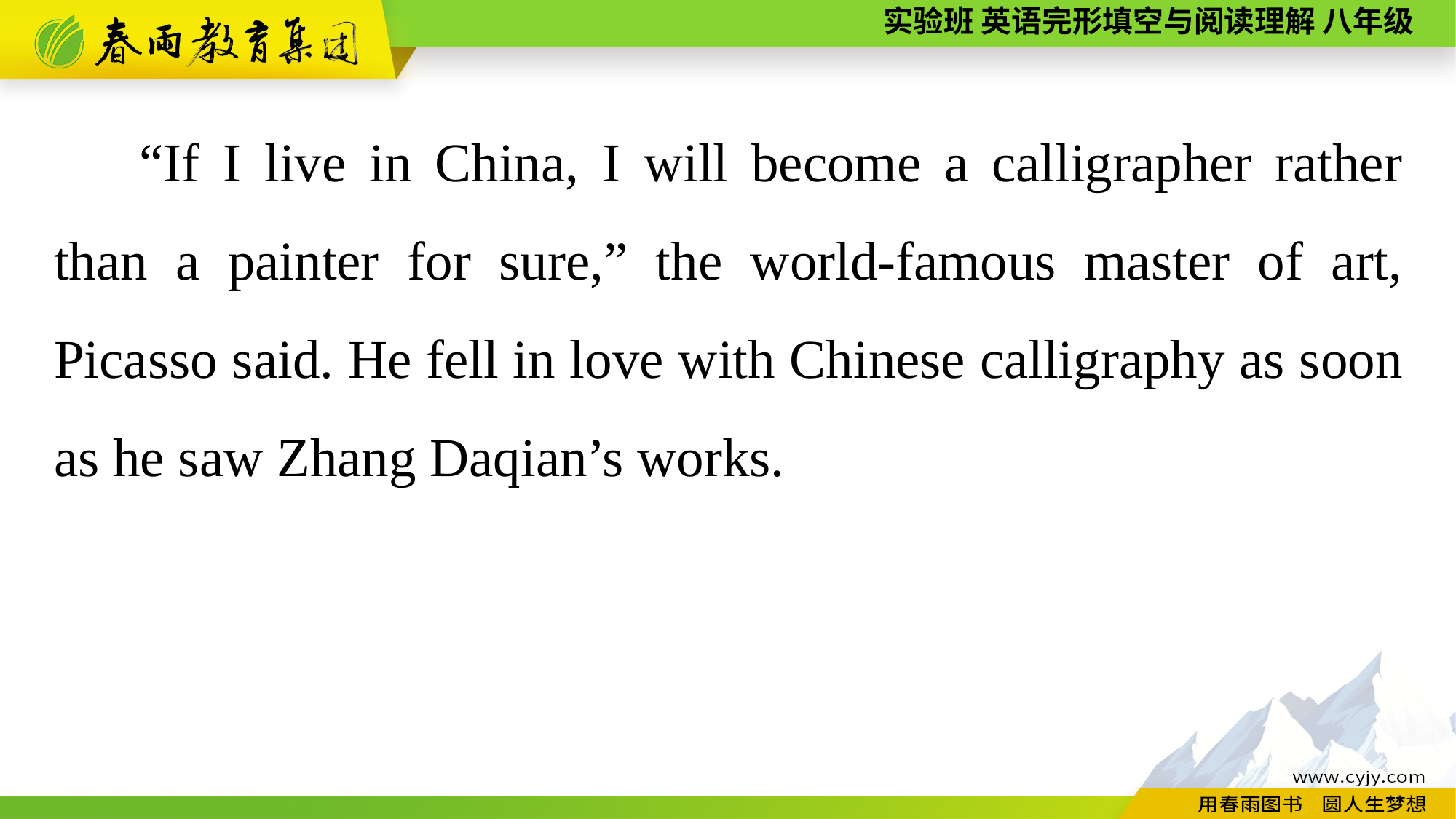

“If I live in China, I will become a calligrapher rather than a painter for sure,” the world-famous master of art, Picasso said. He fell in love with Chinese calligraphy as soon as he saw Zhang Daqian’s works.